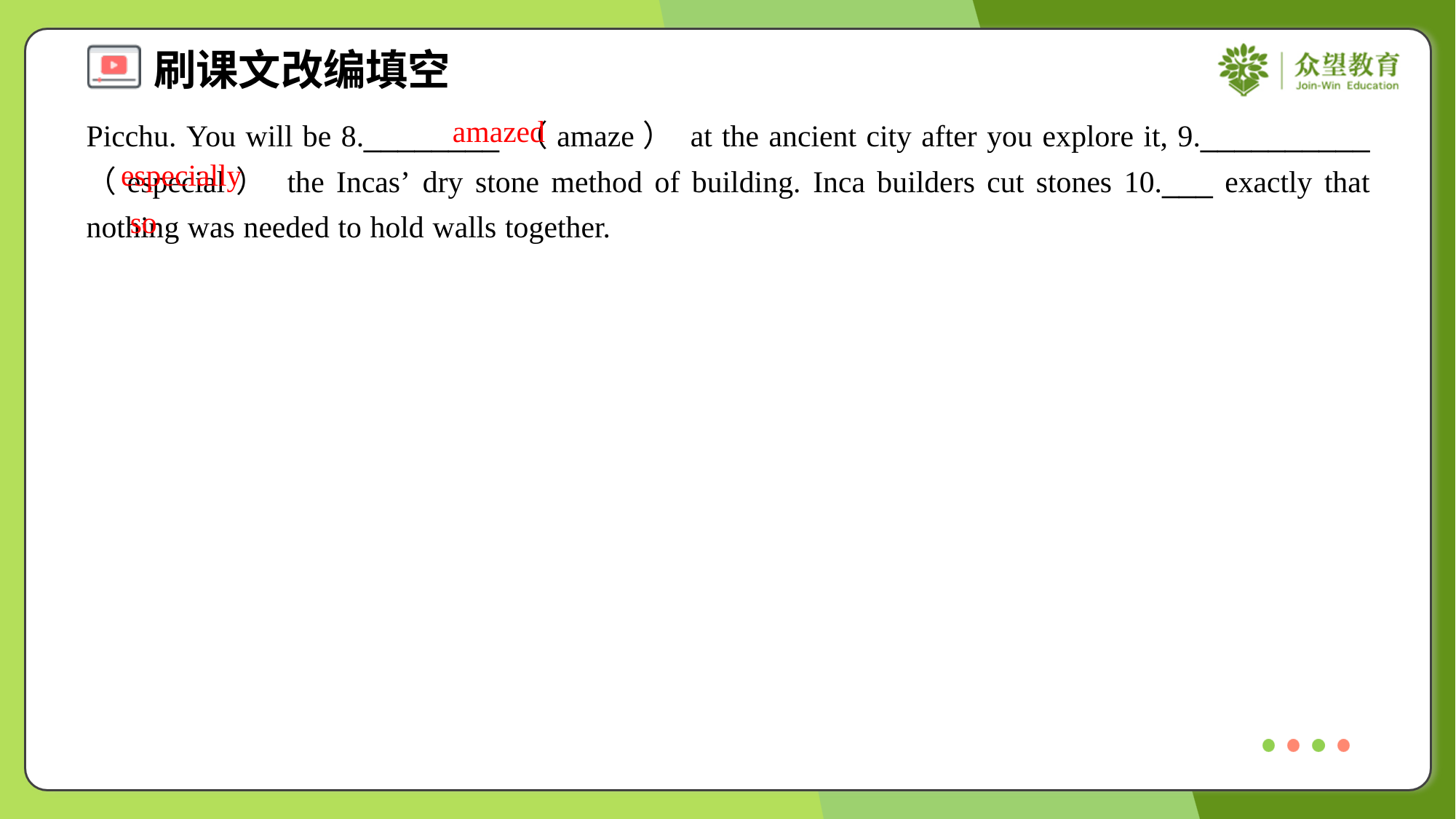

amazed
Picchu. You will be 8.________ （amaze） at the ancient city after you explore it, 9.__________ （especial） the Incas’ dry stone method of building. Inca builders cut stones 10.___ exactly that nothing was needed to hold walls together.
especially
so